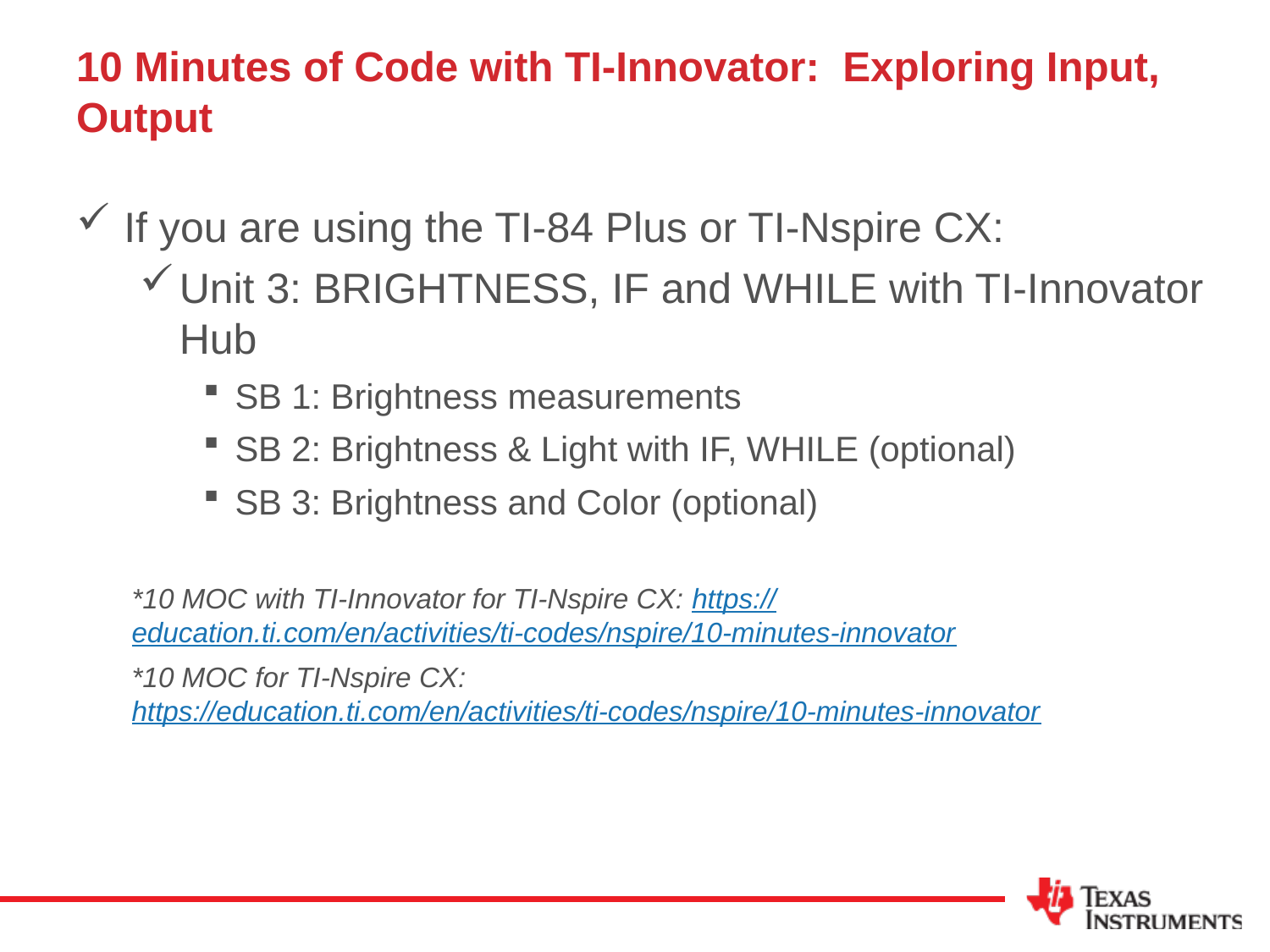

# 10 Minutes of Code with TI-Innovator:  Exploring Input, Output
If you are using the TI-84 Plus or TI-Nspire CX:
Unit 3: BRIGHTNESS, IF and WHILE with TI-Innovator Hub
SB 1: Brightness measurements
SB 2: Brightness & Light with IF, WHILE (optional)
SB 3: Brightness and Color (optional)

*10 MOC with TI-Innovator for TI-Nspire CX: https://education.ti.com/en/activities/ti-codes/nspire/10-minutes-innovator
*10 MOC for TI-Nspire CX: https://education.ti.com/en/activities/ti-codes/nspire/10-minutes-innovator